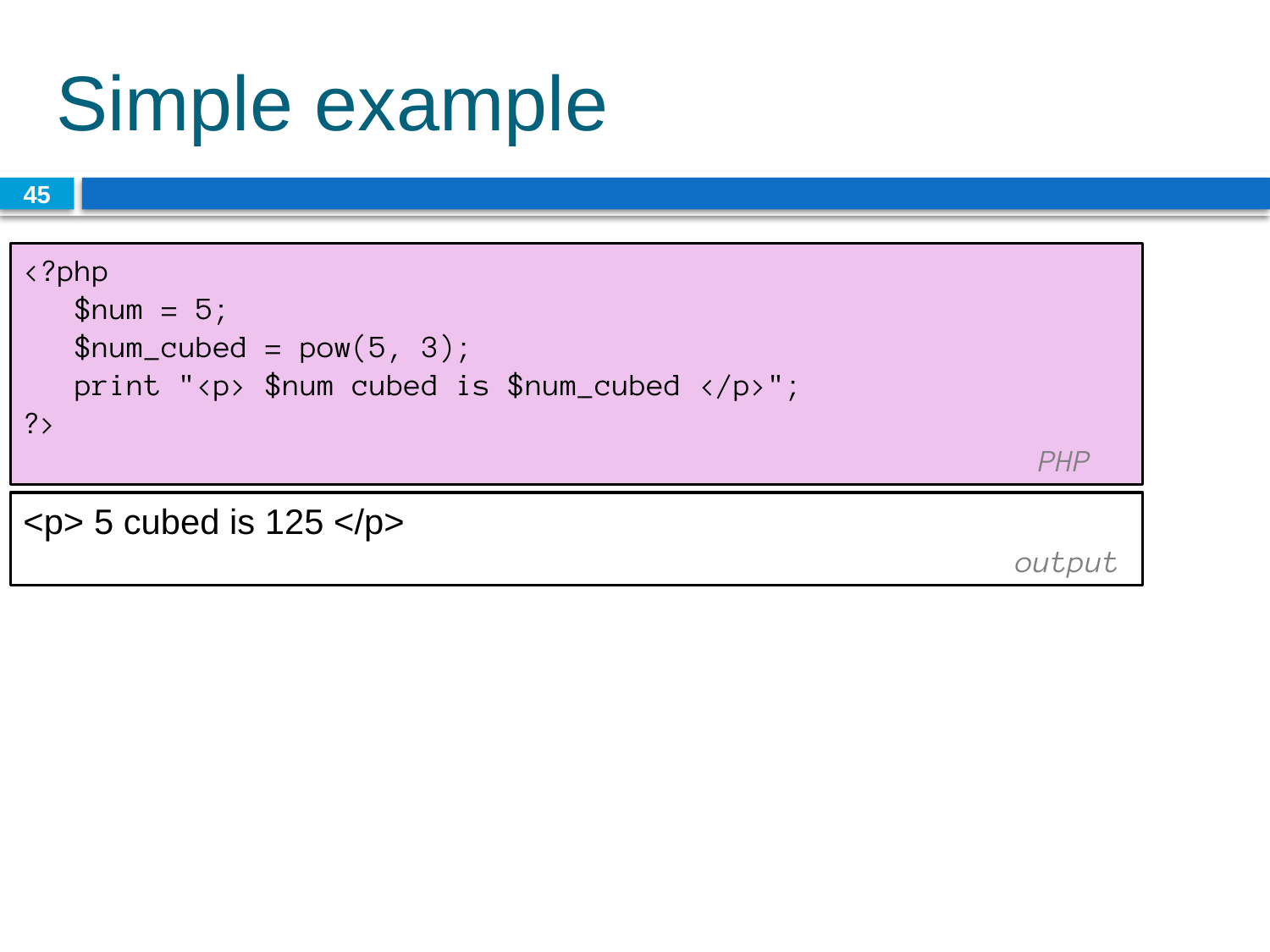

# Simple example
45
<?php
   $num = 5;
   $num_cubed = pow(5, 3);
   print "<p> $num cubed is $num_cubed </p>";
?>
								PHP
<p> 5 cubed is 125 </p>
							      output